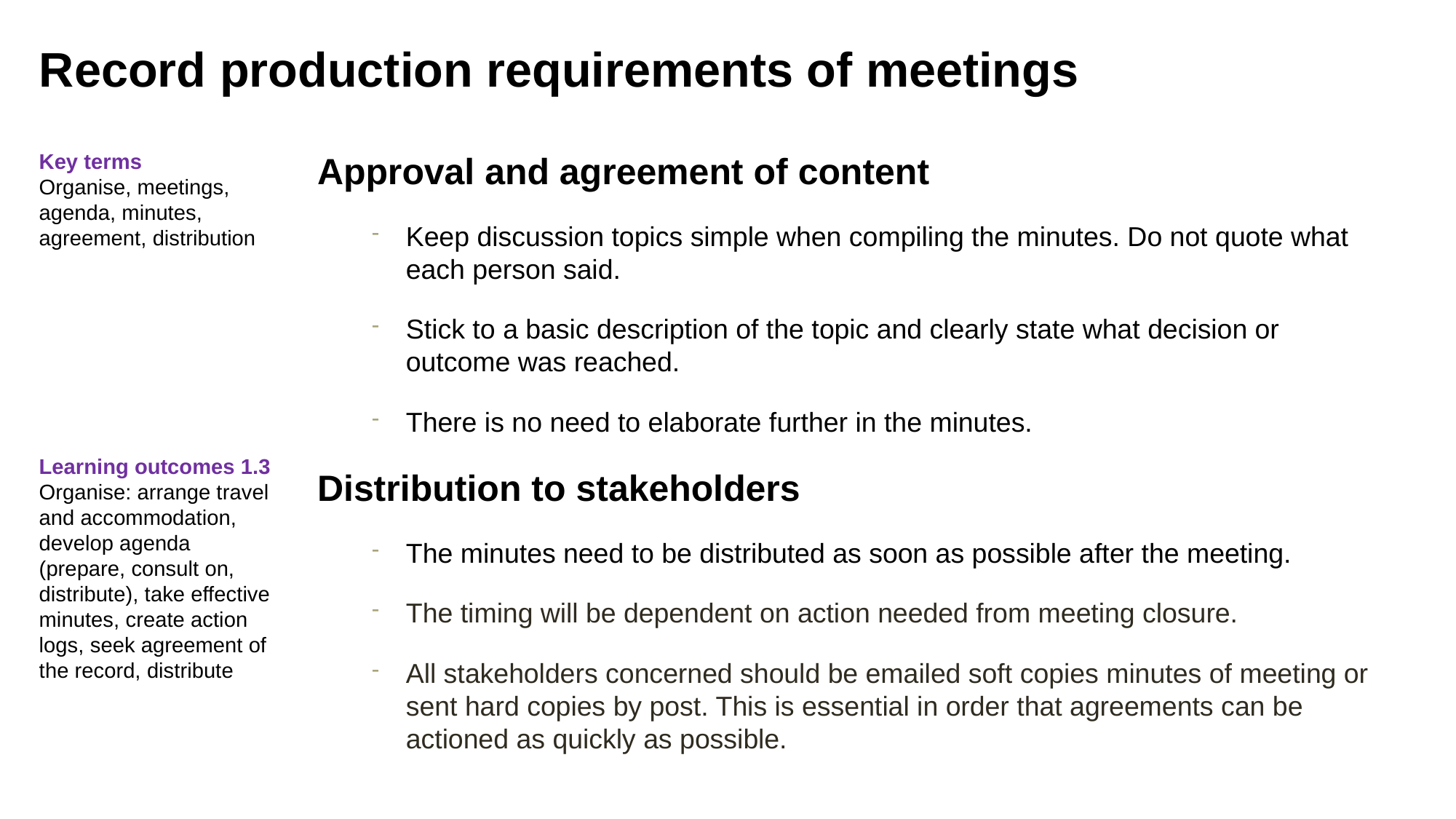

Record production requirements of meetings
Key terms
Organise, meetings, agenda, minutes, agreement, distribution

Learning outcomes 1.3
Organise: arrange travel and accommodation, develop agenda (prepare, consult on, distribute), take effective minutes, create action logs, seek agreement of the record, distribute

Approval and agreement of content
Keep discussion topics simple when compiling the minutes. Do not quote what each person said.
Stick to a basic description of the topic and clearly state what decision or outcome was reached.
There is no need to elaborate further in the minutes.
Distribution to stakeholders
The minutes need to be distributed as soon as possible after the meeting.
The timing will be dependent on action needed from meeting closure.
All stakeholders concerned should be emailed soft copies minutes of meeting or sent hard copies by post. This is essential in order that agreements can be actioned as quickly as possible.